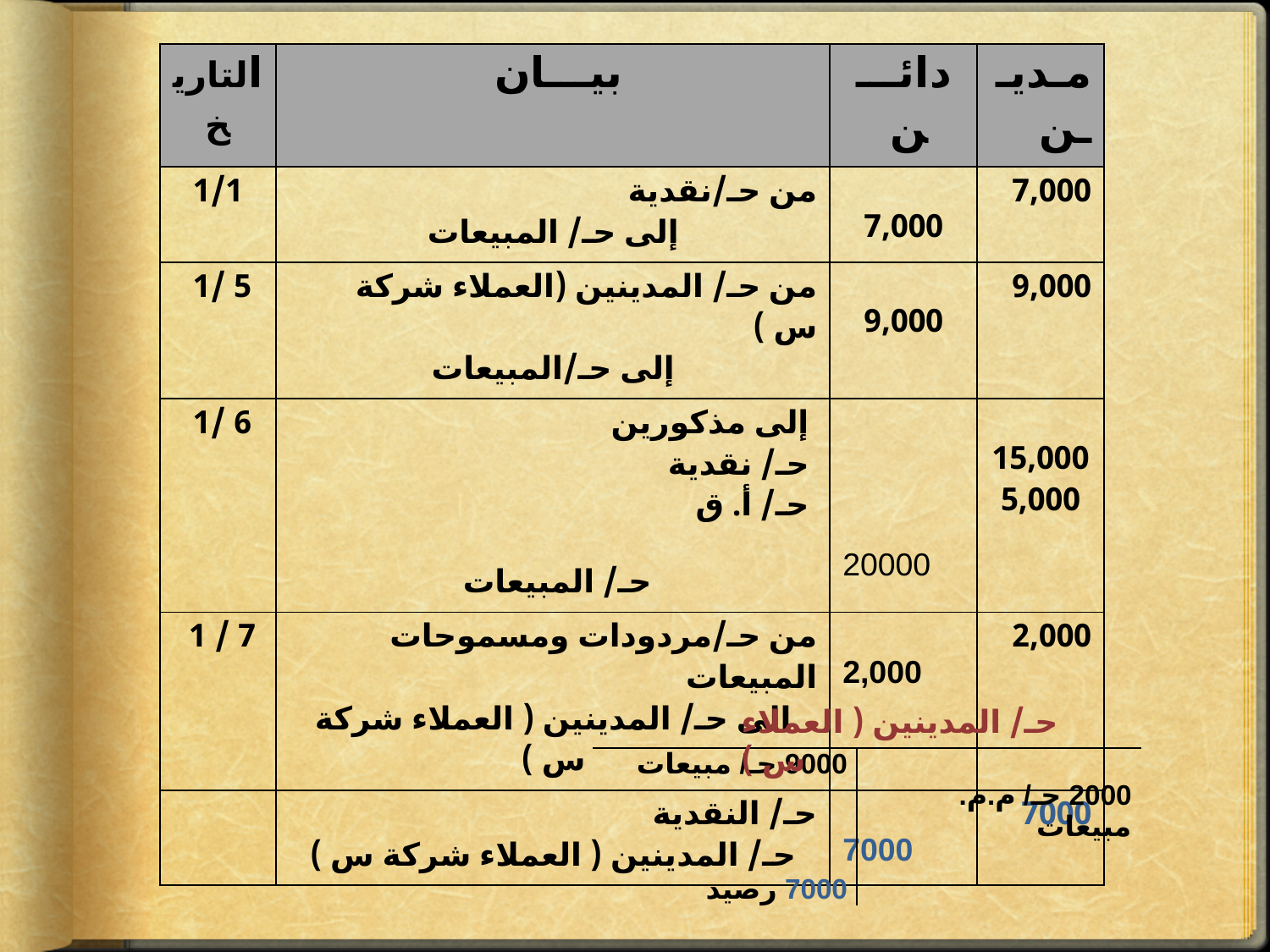

| التاريخ | بيـــان | دائـــن | مـديــن |
| --- | --- | --- | --- |
| 1/1 | من حـ/نقدية إلى حـ/ المبيعات | 7,000 | 7,000 |
| 5 /1 | من حـ/ المدينين (العملاء شركة س ) إلى حـ/المبيعات | 9,000 | 9,000 |
| 6 /1 | إلى مذكورين حـ/ نقدية حـ/ أ. ق حـ/ المبيعات | 20000 | 15,000 5,000 |
| 7 / 1 | من حـ/مردودات ومسموحات المبيعات الى حـ/ المدينين ( العملاء شركة س ) | 2,000 | 2,000 |
|  | حـ/ النقدية حـ/ المدينين ( العملاء شركة س ) | 7000 | 7000 |
حـ/ المدينين ( العملاء س )
| 9000 حـ/ مبيعات |  |
| --- | --- |
|  | 2000 حـ/ م.م. مبيعات |
|  |  |
| 7000 رصيد |  |